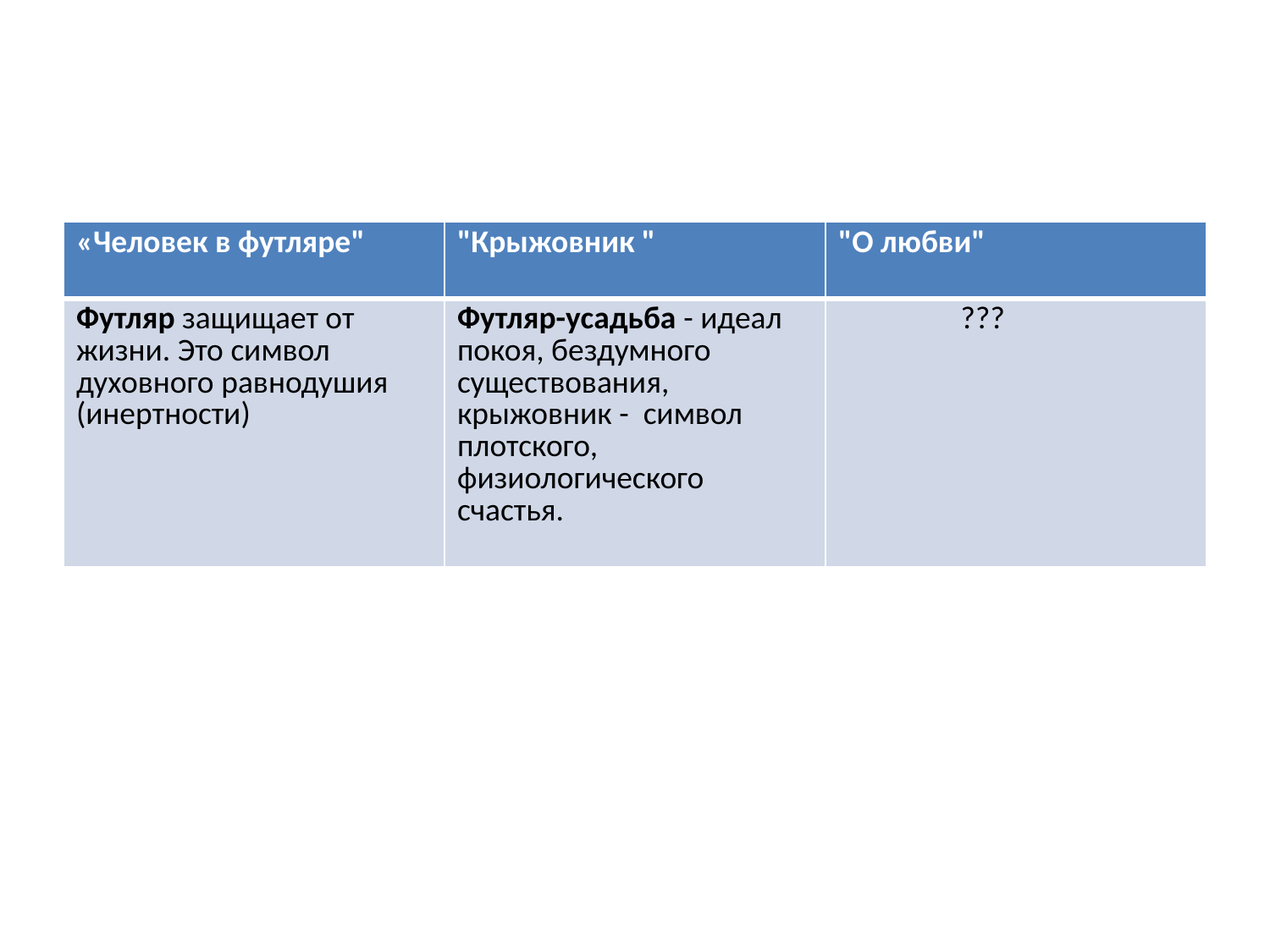

| «Человек в футляре" | "Крыжовник " | "О любви" |
| --- | --- | --- |
| Футляр защищает от жизни. Это символ духовного равнодушия (инертности) | Футляр-усадьба - идеал покоя, бездумного существования, крыжовник - символ плотского, физиологического счастья. | ??? |